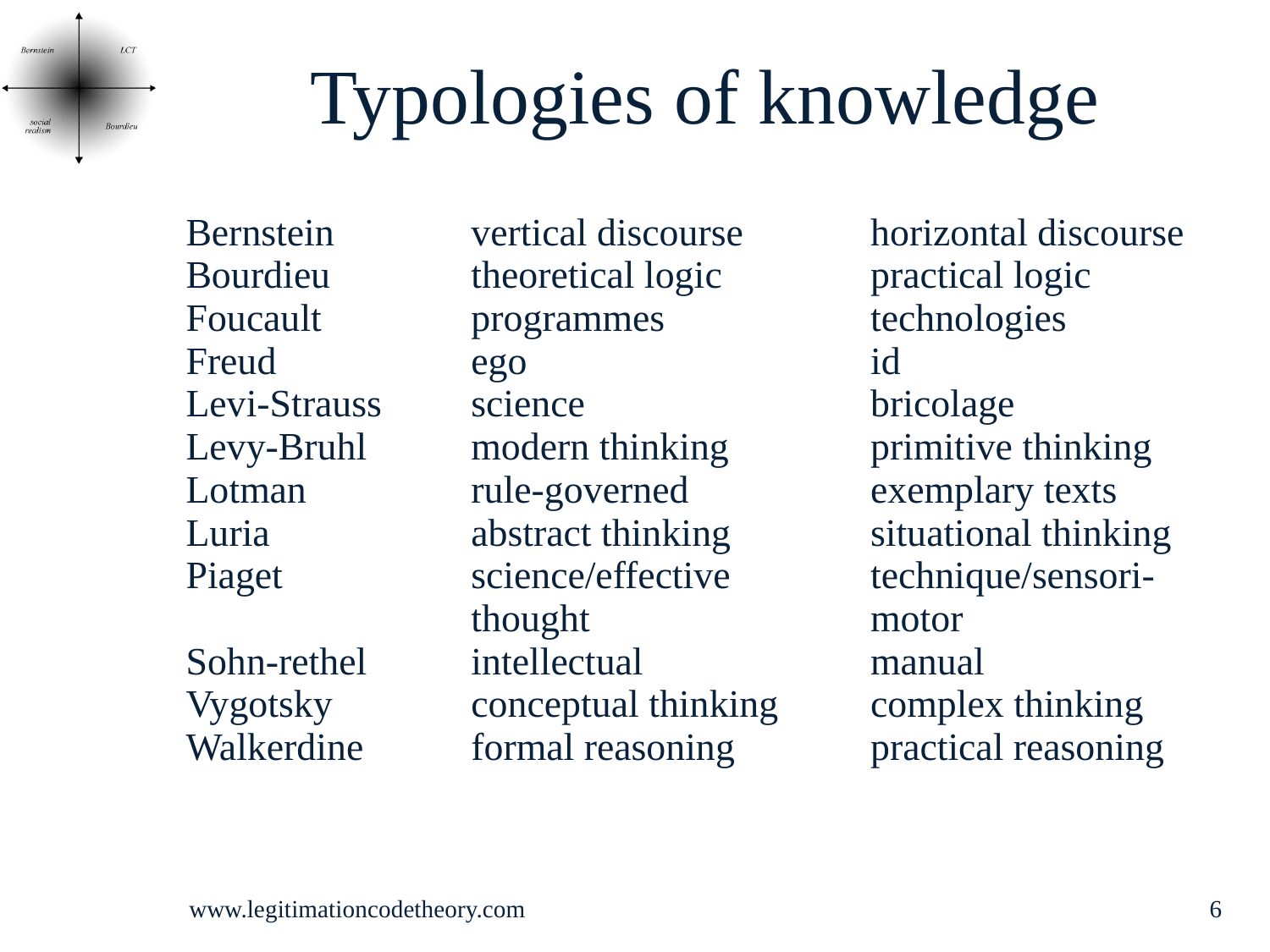

# Typologies of knowledge

| Bernstein Bourdieu Foucault Freud Levi-Strauss Levy-Bruhl Lotman Luria Piaget Sohn-rethel Vygotsky Walkerdine | vertical discourse theoretical logic programmes ego science modern thinking rule-governed abstract thinking science/effective thought intellectual conceptual thinking formal reasoning | horizontal discourse practical logic technologies id bricolage primitive thinking exemplary texts situational thinking technique/sensori-motor manual complex thinking practical reasoning |
| --- | --- | --- |
www.legitimationcodetheory.com
6